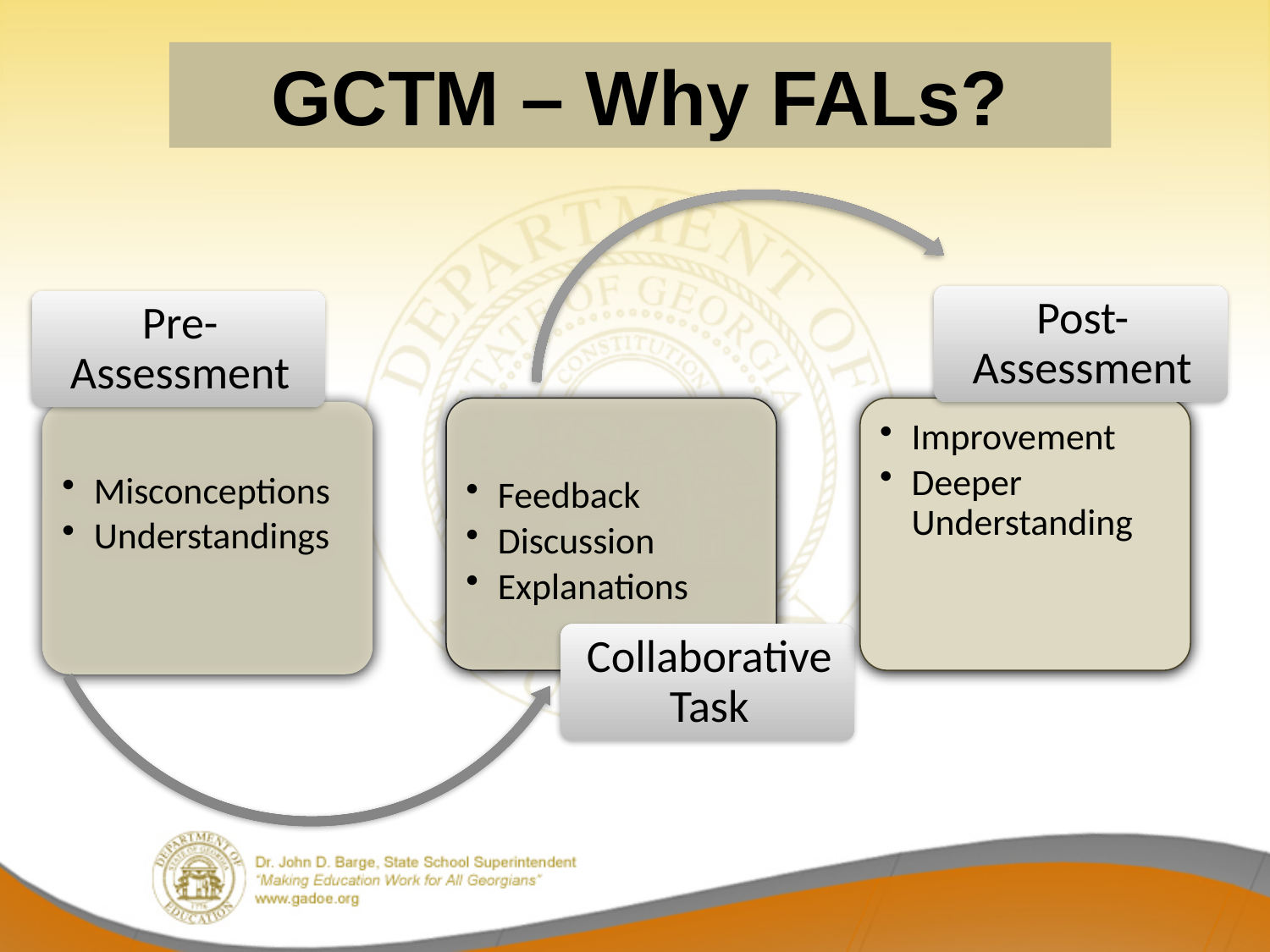

GCTM – Why FALs?

Misconceptions
Understandings
Pre-Assessment
Feedback
Discussion
Explanations

Collaborative Task
Improvement
Deeper Understanding
Post-Assessment